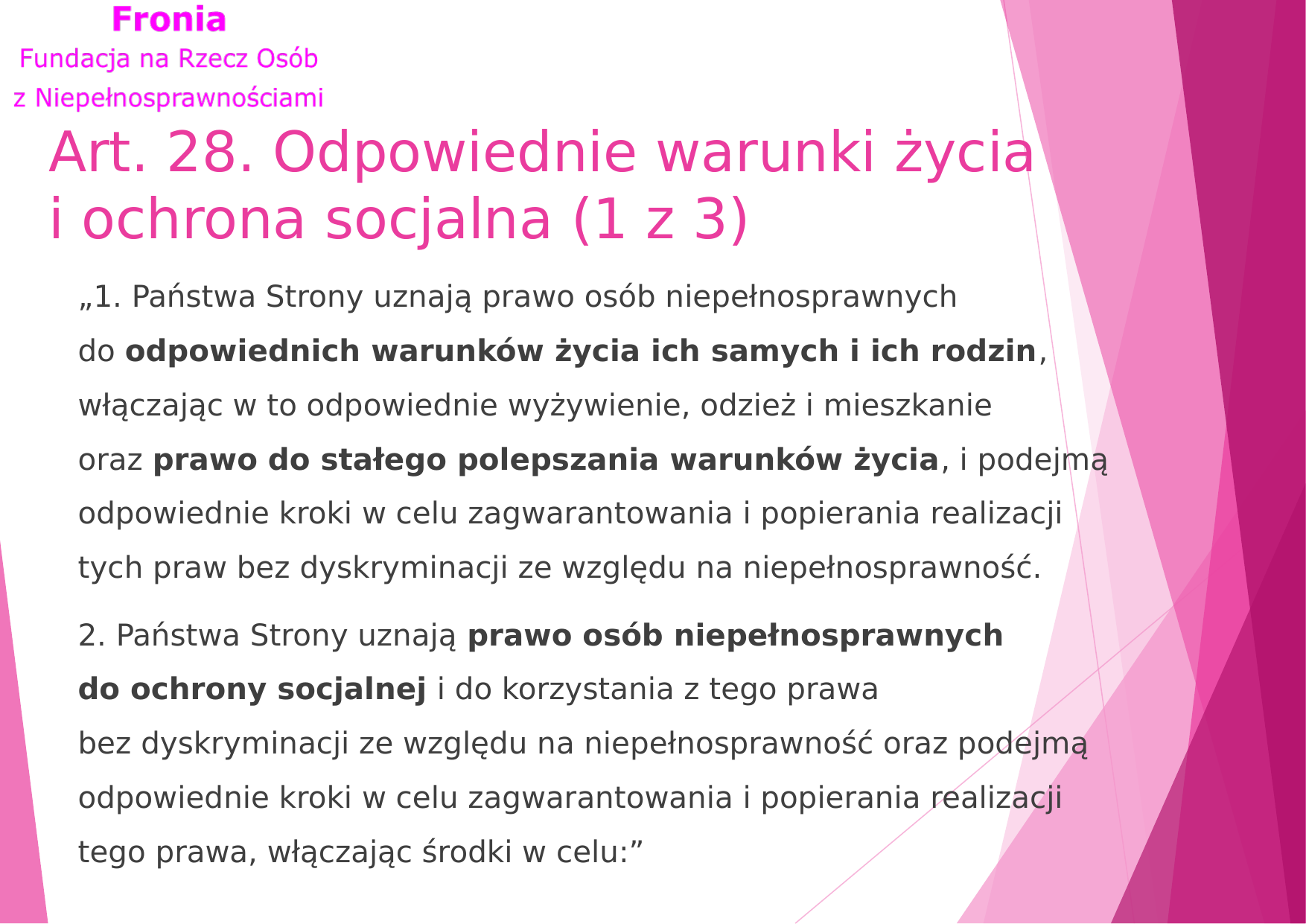

# Art. 28. Odpowiednie warunki życia i ochrona socjalna (1 z 3)
„1. Państwa Strony uznają prawo osób niepełnosprawnych do odpowiednich warunków życia ich samych i ich rodzin, włączając w to odpowiednie wyżywienie, odzież i mieszkanie oraz prawo do stałego polepszania warunków życia, i podejmą odpowiednie kroki w celu zagwarantowania i popierania realizacji tych praw bez dyskryminacji ze względu na niepełnosprawność.
2. Państwa Strony uznają prawo osób niepełnosprawnych do ochrony socjalnej i do korzystania z tego prawa bez dyskryminacji ze względu na niepełnosprawność oraz podejmą odpowiednie kroki w celu zagwarantowania i popierania realizacji tego prawa, włączając środki w celu:”